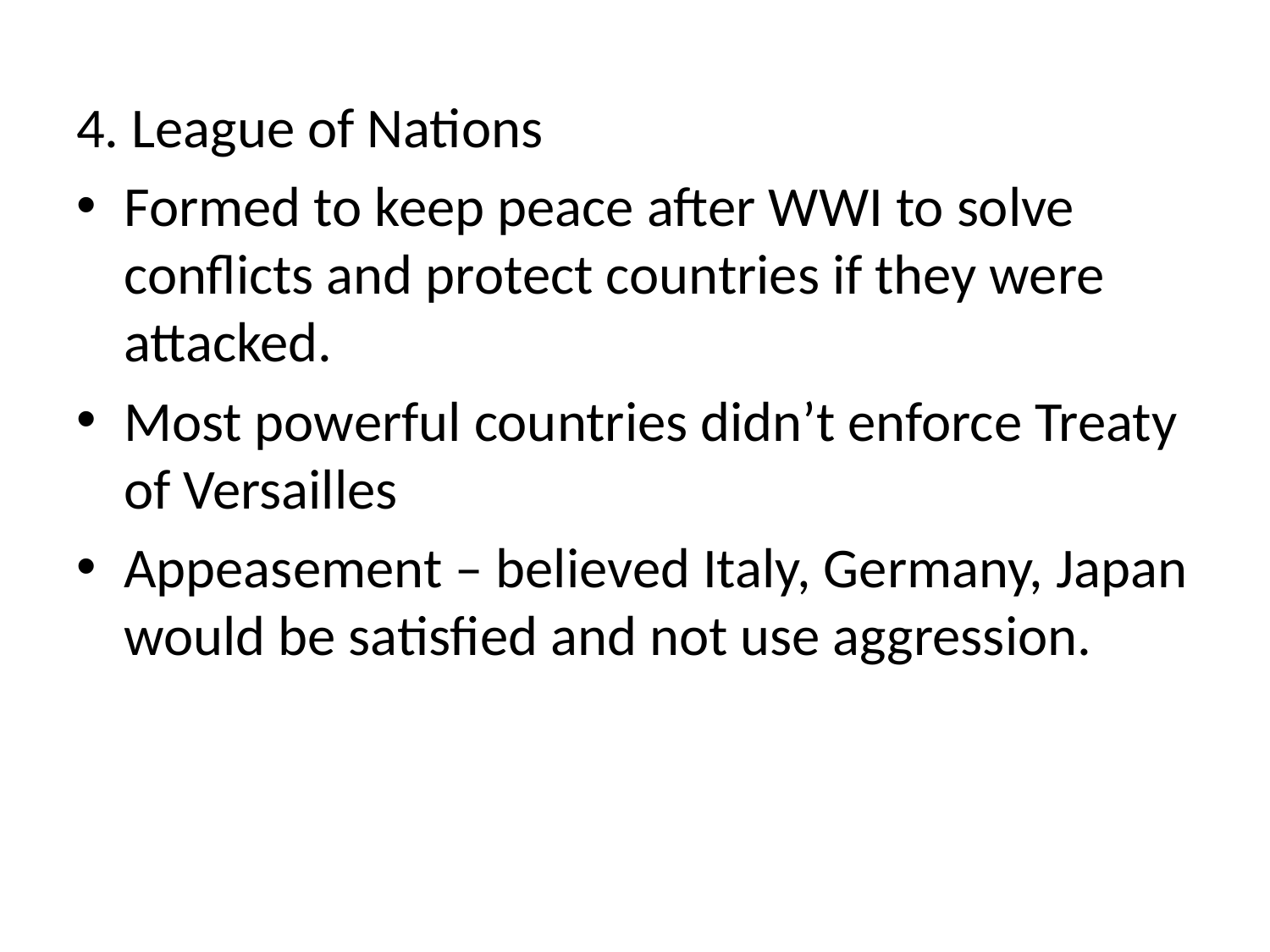

4. League of Nations
Formed to keep peace after WWI to solve conflicts and protect countries if they were attacked.
Most powerful countries didn’t enforce Treaty of Versailles
Appeasement – believed Italy, Germany, Japan would be satisfied and not use aggression.